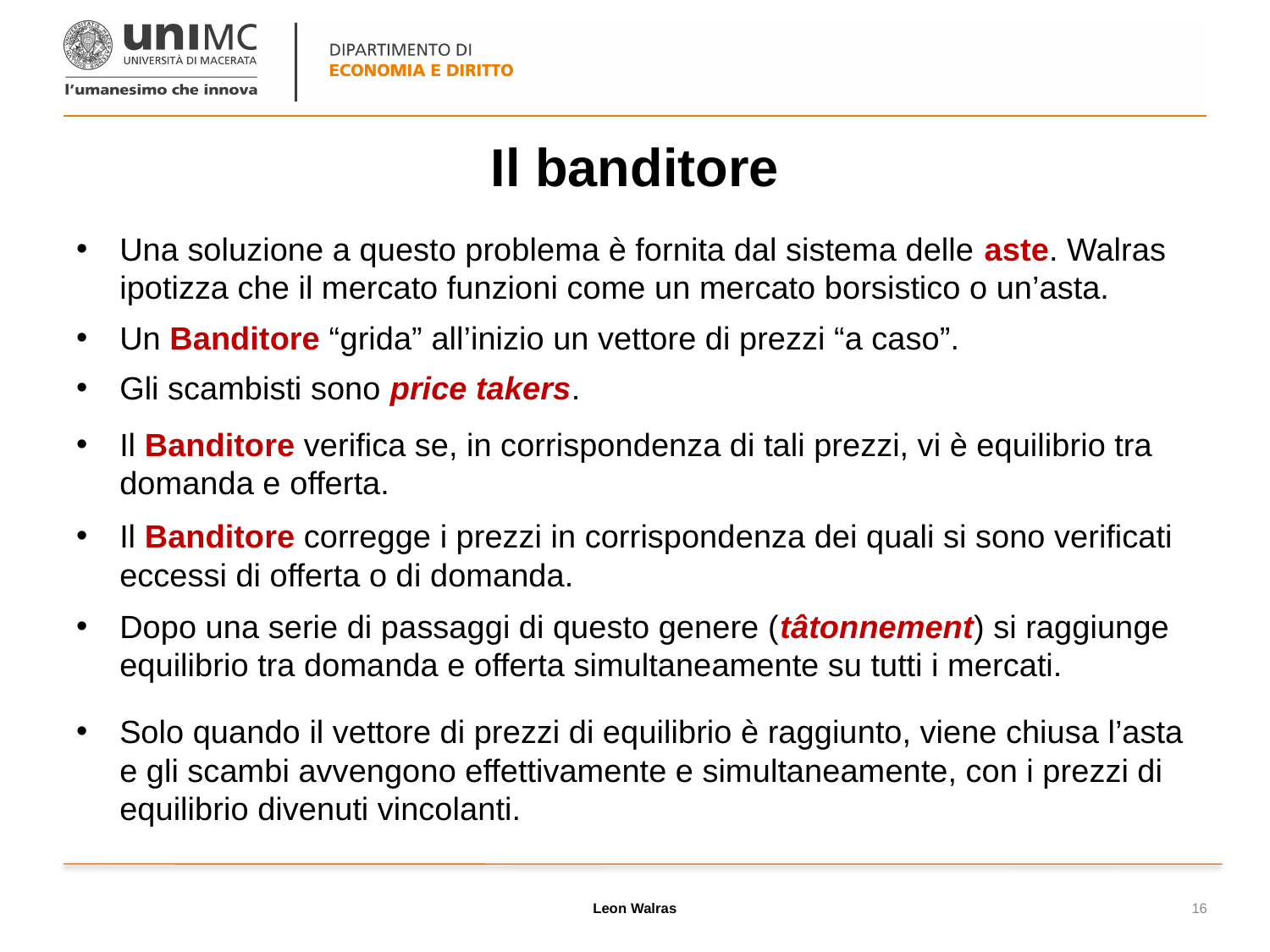

# Il banditore
Una soluzione a questo problema è fornita dal sistema delle aste. Walras ipotizza che il mercato funzioni come un mercato borsistico o un’asta.

Un Banditore “grida” all’inizio un vettore di prezzi “a caso”.

Gli scambisti sono price takers.

Il Banditore verifica se, in corrispondenza di tali prezzi, vi è equilibrio tra domanda e offerta.

Il Banditore corregge i prezzi in corrispondenza dei quali si sono verificati eccessi di offerta o di domanda.

Dopo una serie di passaggi di questo genere (tâtonnement) si raggiunge equilibrio tra domanda e offerta simultaneamente su tutti i mercati.

Solo quando il vettore di prezzi di equilibrio è raggiunto, viene chiusa l’asta e gli scambi avvengono effettivamente e simultaneamente, con i prezzi di equilibrio divenuti vincolanti.
Leon Walras
16